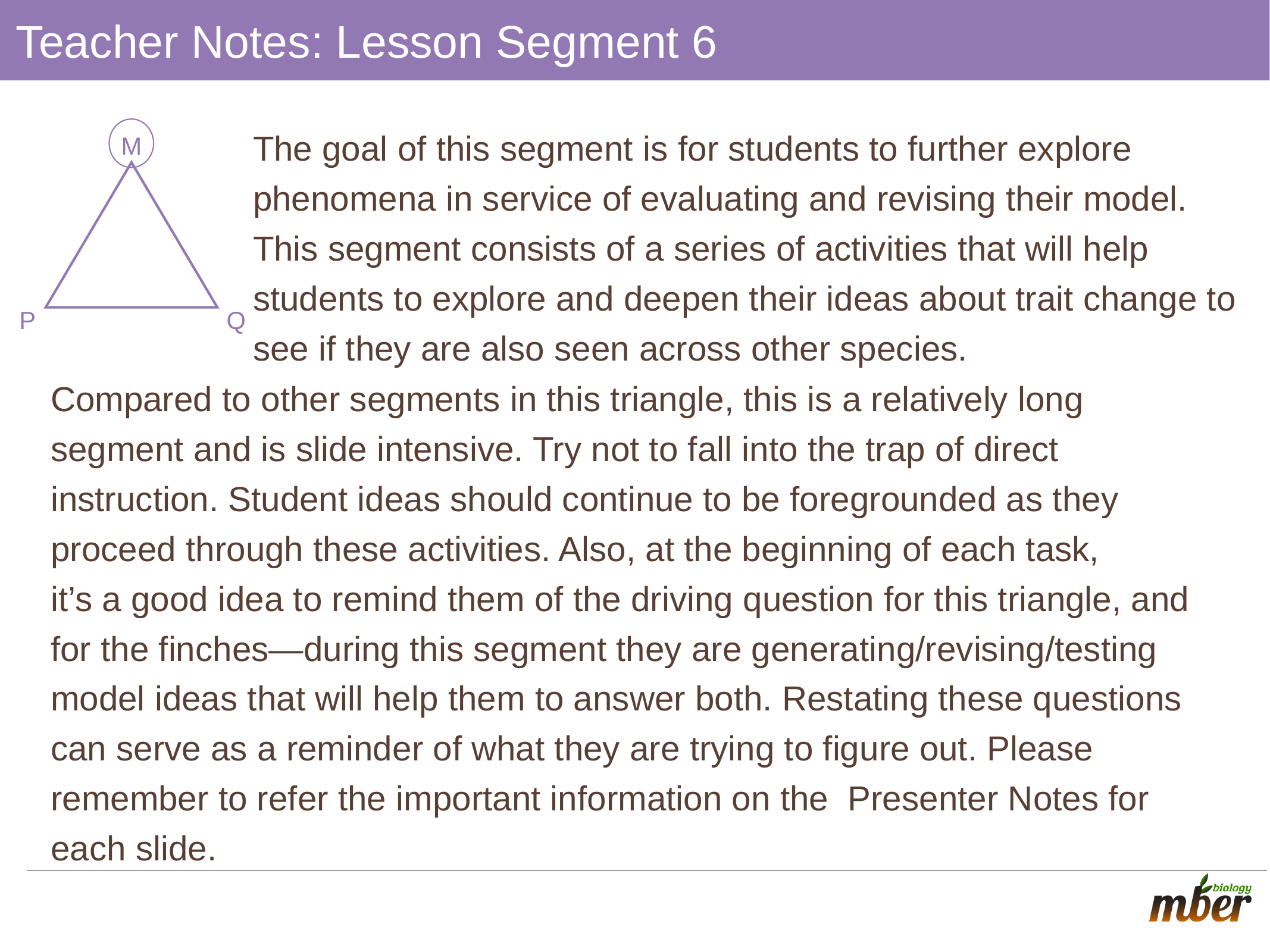

# Teacher Notes: Lesson Segment 6
The goal of this segment is for students to further explore phenomena in service of evaluating and revising their model. This segment consists of a series of activities that will help students to explore and deepen their ideas about trait change to see if they are also seen across other species.

M

Q
P

Compared to other segments in this triangle, this is a relatively long segment and is slide intensive. Try not to fall into the trap of direct instruction. Student ideas should continue to be foregrounded as they proceed through these activities. Also, at the beginning of each task,
it’s a good idea to remind them of the driving question for this triangle, and for the finches—during this segment they are generating/revising/testing model ideas that will help them to answer both. Restating these questions can serve as a reminder of what they are trying to figure out. Please remember to refer the important information on the  Presenter Notes for each slide.